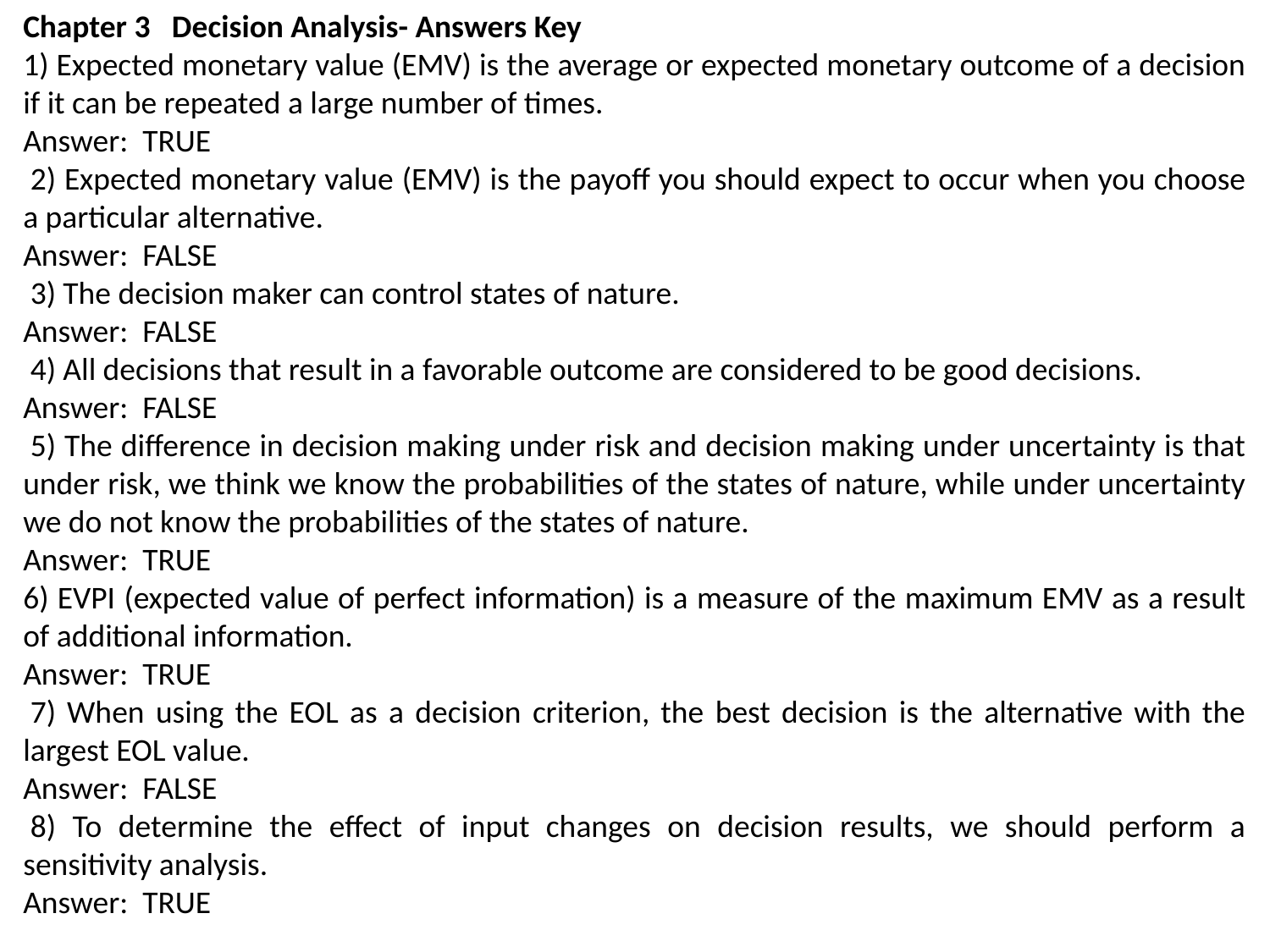

Chapter 3   Decision Analysis- Answers Key
1) Expected monetary value (EMV) is the average or expected monetary outcome of a decision if it can be repeated a large number of times.
Answer:  TRUE
 2) Expected monetary value (EMV) is the payoff you should expect to occur when you choose a particular alternative.
Answer:  FALSE
 3) The decision maker can control states of nature.
Answer:  FALSE
 4) All decisions that result in a favorable outcome are considered to be good decisions.
Answer:  FALSE
 5) The difference in decision making under risk and decision making under uncertainty is that under risk, we think we know the probabilities of the states of nature, while under uncertainty we do not know the probabilities of the states of nature.
Answer:  TRUE
6) EVPI (expected value of perfect information) is a measure of the maximum EMV as a result of additional information.
Answer:  TRUE
 7) When using the EOL as a decision criterion, the best decision is the alternative with the largest EOL value.
Answer:  FALSE
 8) To determine the effect of input changes on decision results, we should perform a sensitivity analysis.
Answer:  TRUE